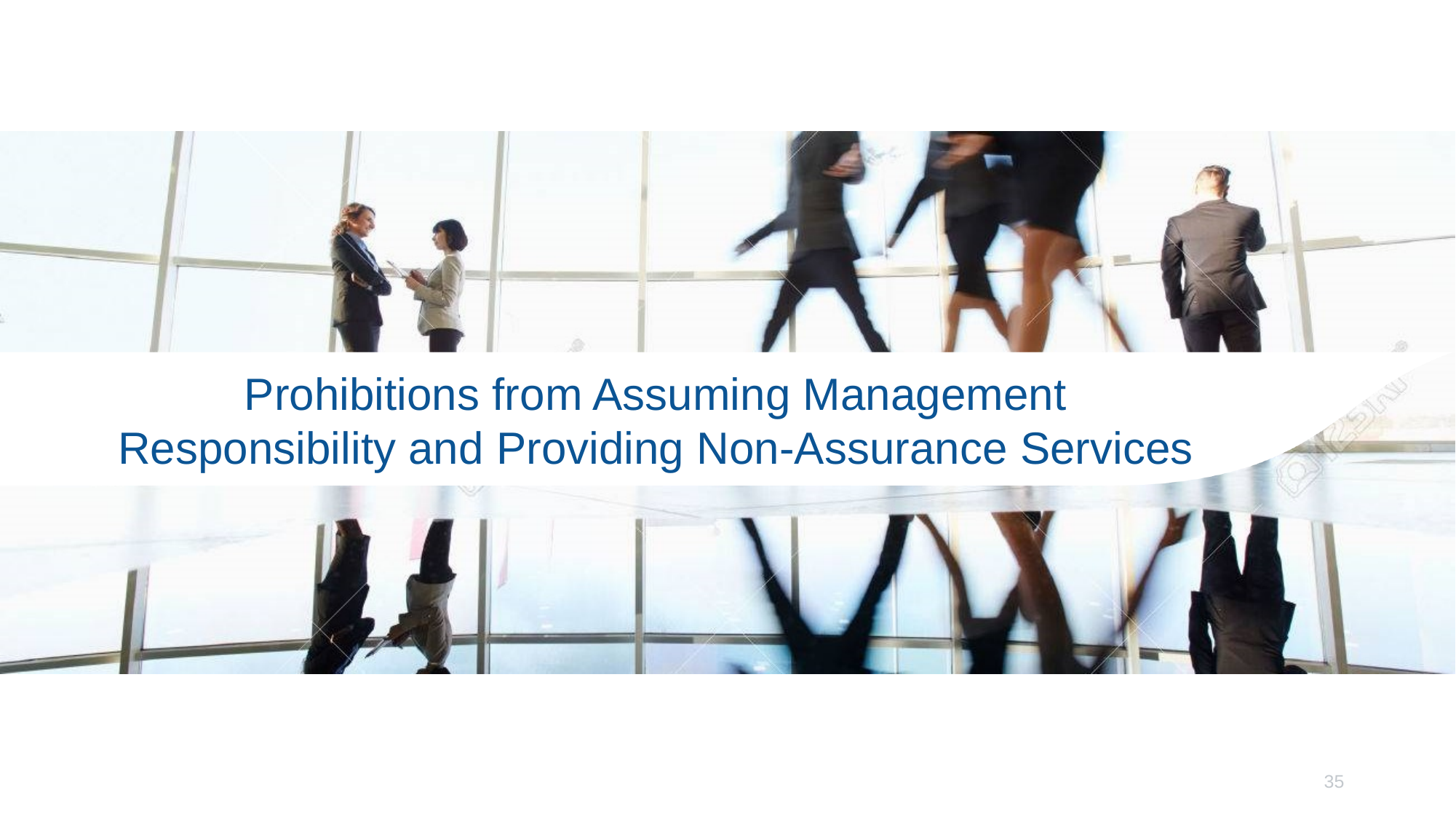

# Prohibitions from Assuming Management Responsibility and Providing Non-Assurance Services
35